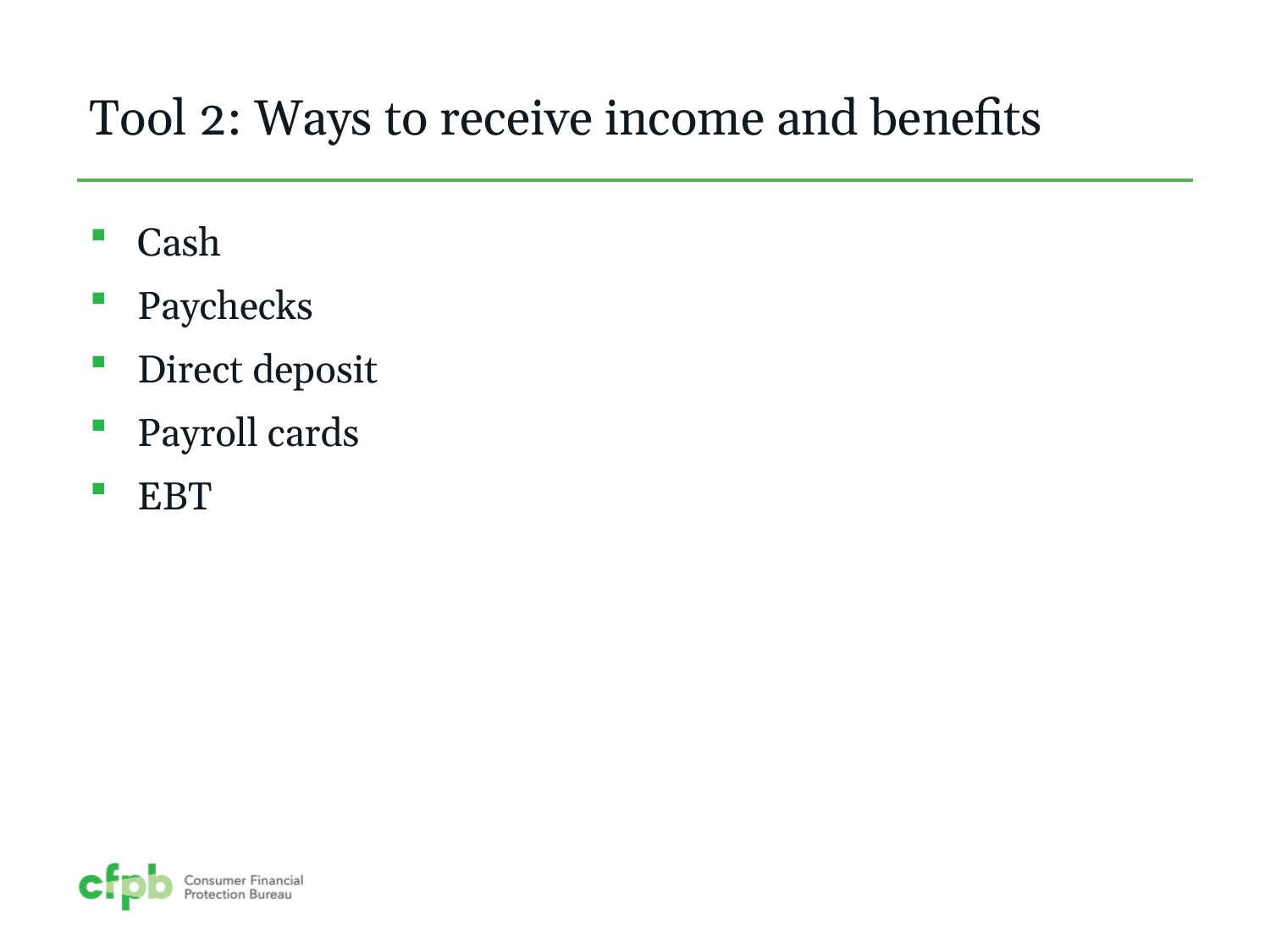

# Tool 2: Ways to receive income and benefits
Cash
Paychecks
Direct deposit
Payroll cards
EBT